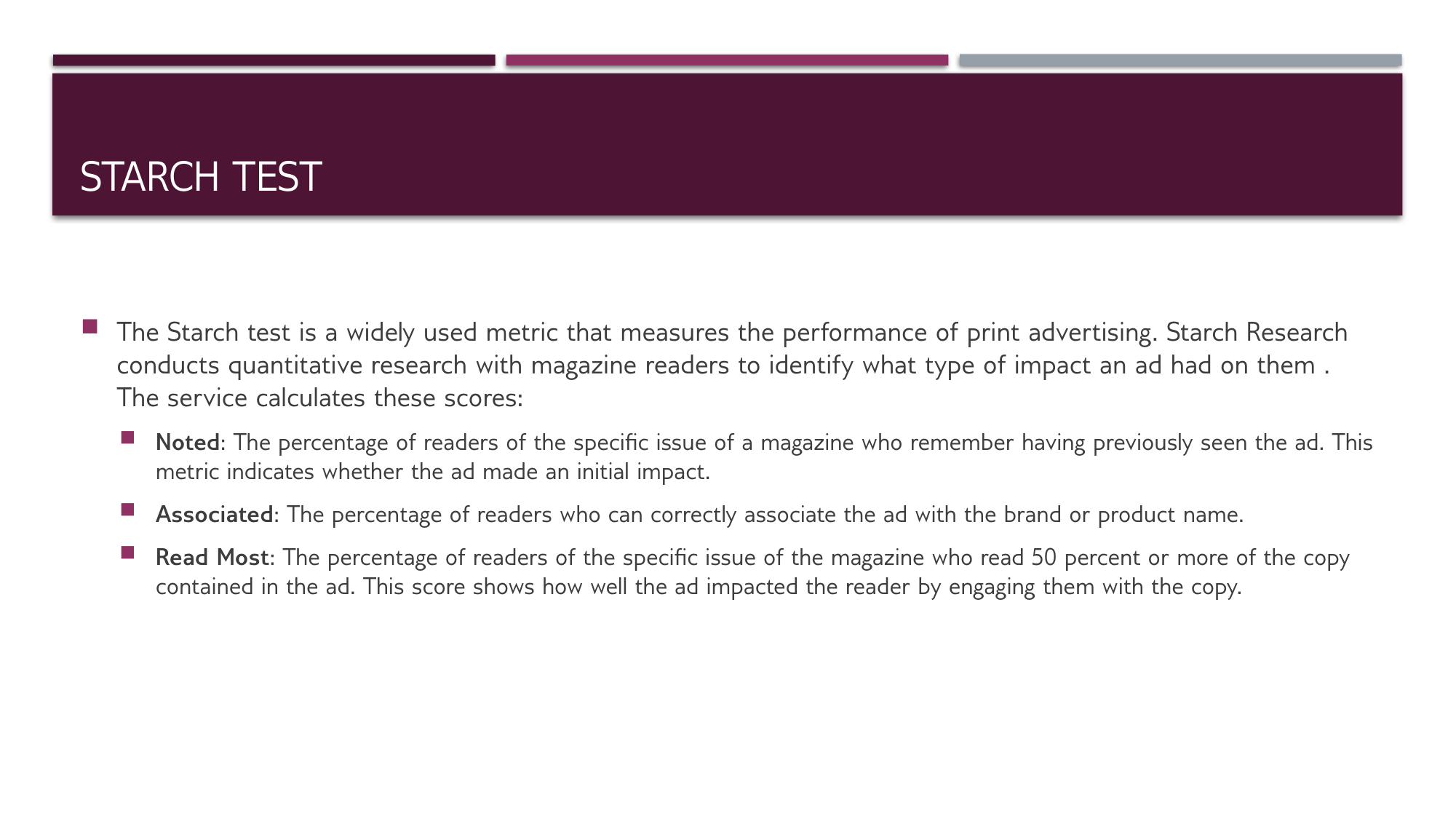

# Starch test
The Starch test is a widely used metric that measures the performance of print advertising. Starch Research conducts quantitative research with magazine readers to identify what type of impact an ad had on them . The service calculates these scores:
Noted: The percentage of readers of the specific issue of a magazine who remember having previously seen the ad. This metric indicates whether the ad made an initial impact.
Associated: The percentage of readers who can correctly associate the ad with the brand or product name.
Read Most: The percentage of readers of the specific issue of the magazine who read 50 percent or more of the copy contained in the ad. This score shows how well the ad impacted the reader by engaging them with the copy.